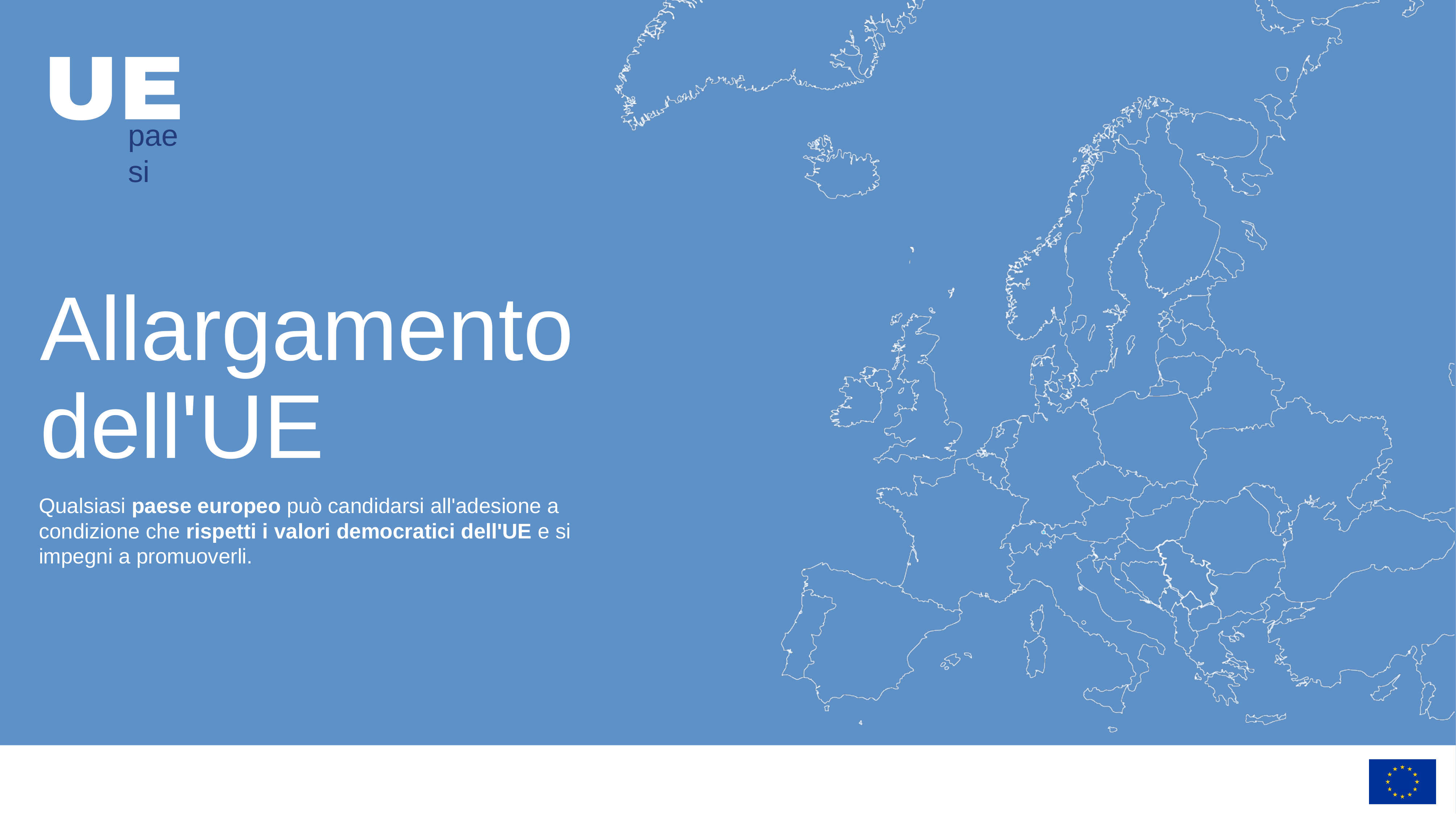

Allargamento dell'UE
Allargamento dell'UE
Qualsiasi paese europeo può candidarsi all'adesione a condizione che rispetti i valori democratici dell'UE e si impegni a promuoverli.